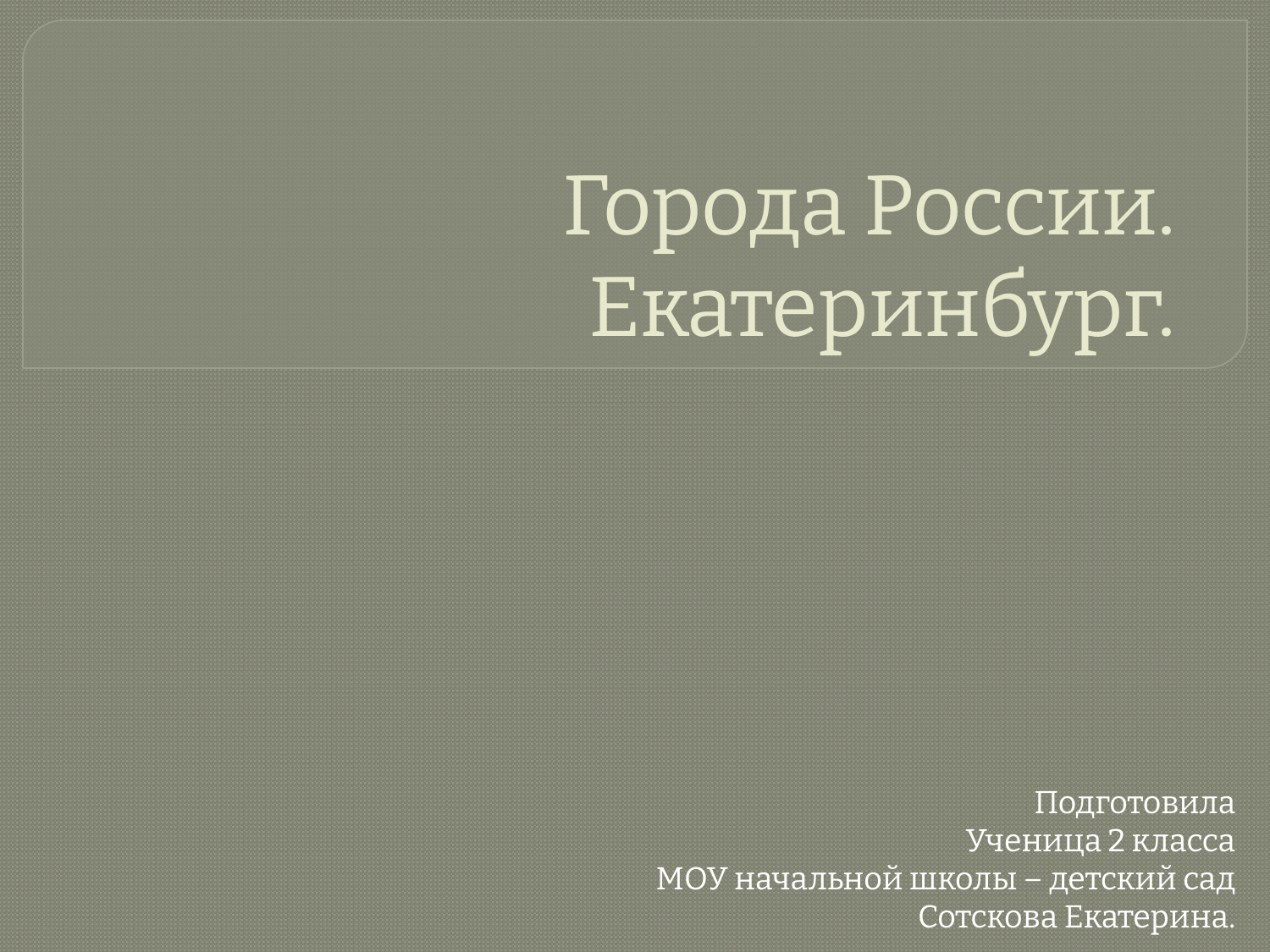

# Города России. Екатеринбург.
Подготовила
Ученица 2 класса
МОУ начальной школы – детский сад
Сотскова Екатерина.